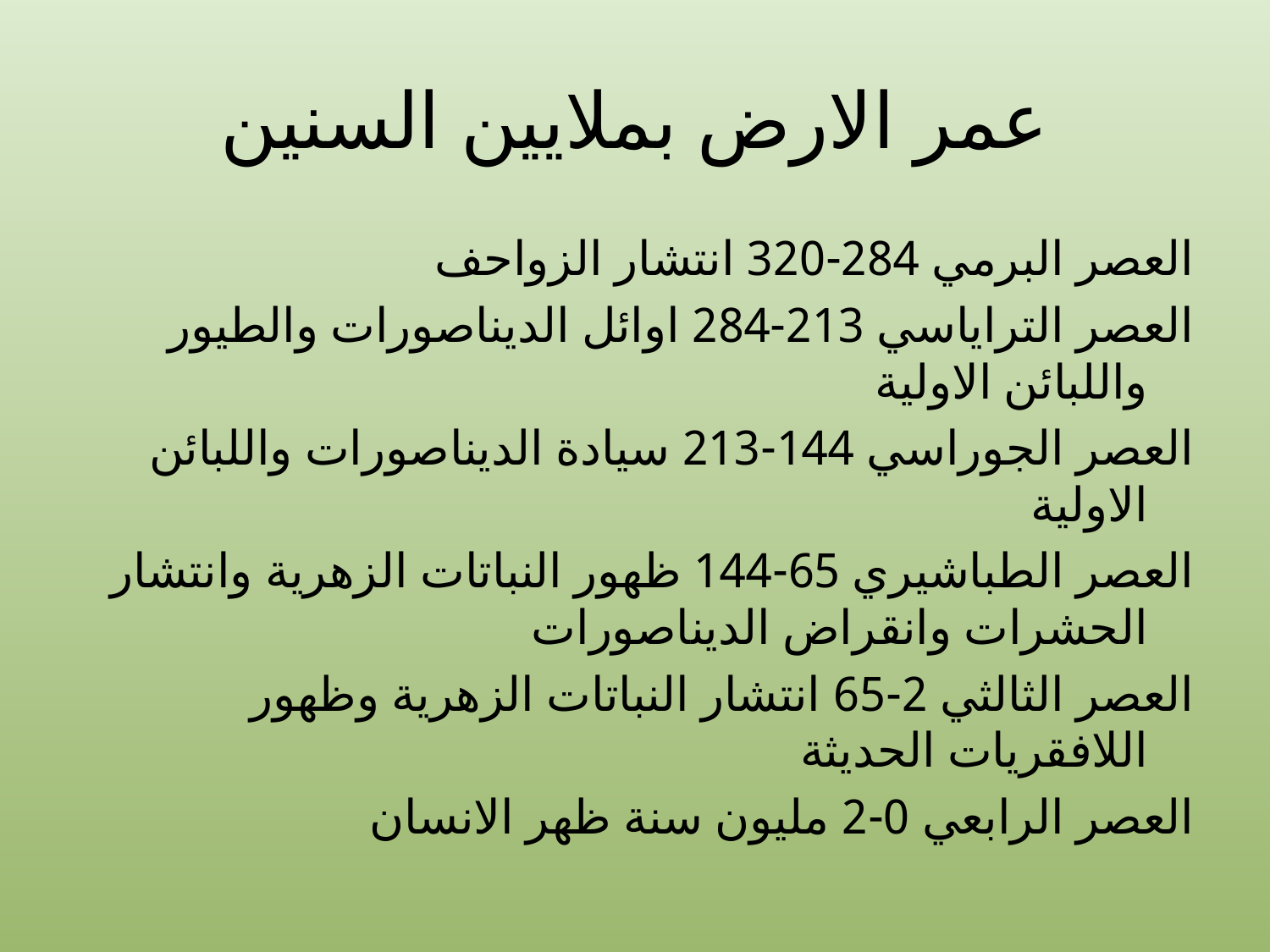

# عمر الارض بملايين السنين
العصر البرمي 284-320 انتشار الزواحف
العصر التراياسي 213-284 اوائل الديناصورات والطيور واللبائن الاولية
العصر الجوراسي 144-213 سيادة الديناصورات واللبائن الاولية
العصر الطباشيري 65-144 ظهور النباتات الزهرية وانتشار الحشرات وانقراض الديناصورات
العصر الثالثي 2-65 انتشار النباتات الزهرية وظهور اللافقريات الحديثة
العصر الرابعي 0-2 مليون سنة ظهر الانسان